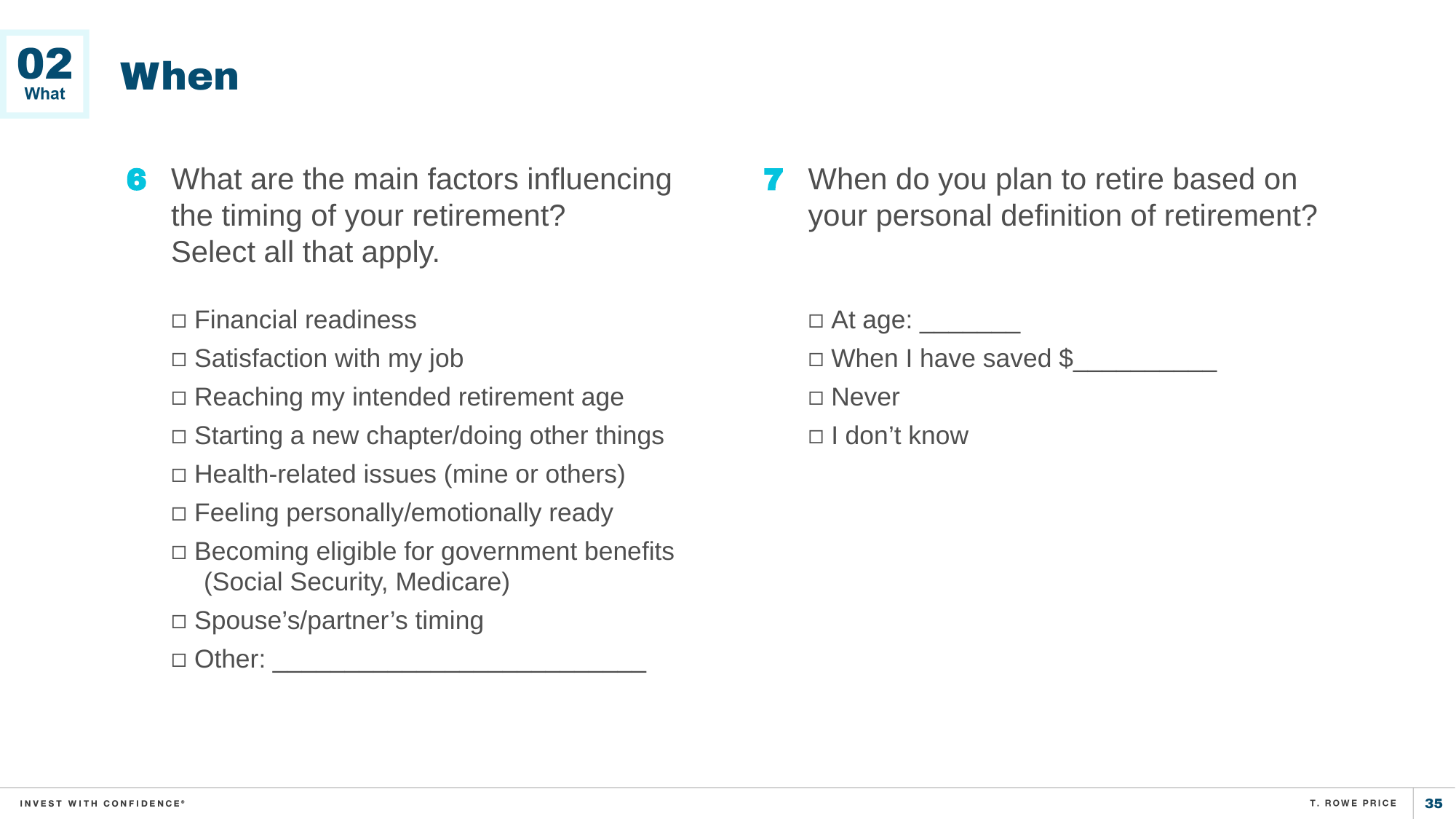

# When
6
What are the main factors influencing the timing of your retirement?
Select all that apply.
7
When do you plan to retire based on your personal definition of retirement?
◻︎ Financial readiness
◻︎ Satisfaction with my job
◻︎ Reaching my intended retirement age
◻︎ Starting a new chapter/doing other things
◻︎ Health-related issues (mine or others)
◻︎ Feeling personally/emotionally ready
◻︎ Becoming eligible for government benefits
(Social Security, Medicare)
◻︎ Spouse’s/partner’s timing
◻︎ Other: __________________________
◻︎ At age: _______
◻︎ When I have saved $__________
◻︎ Never
◻︎ I don’t know